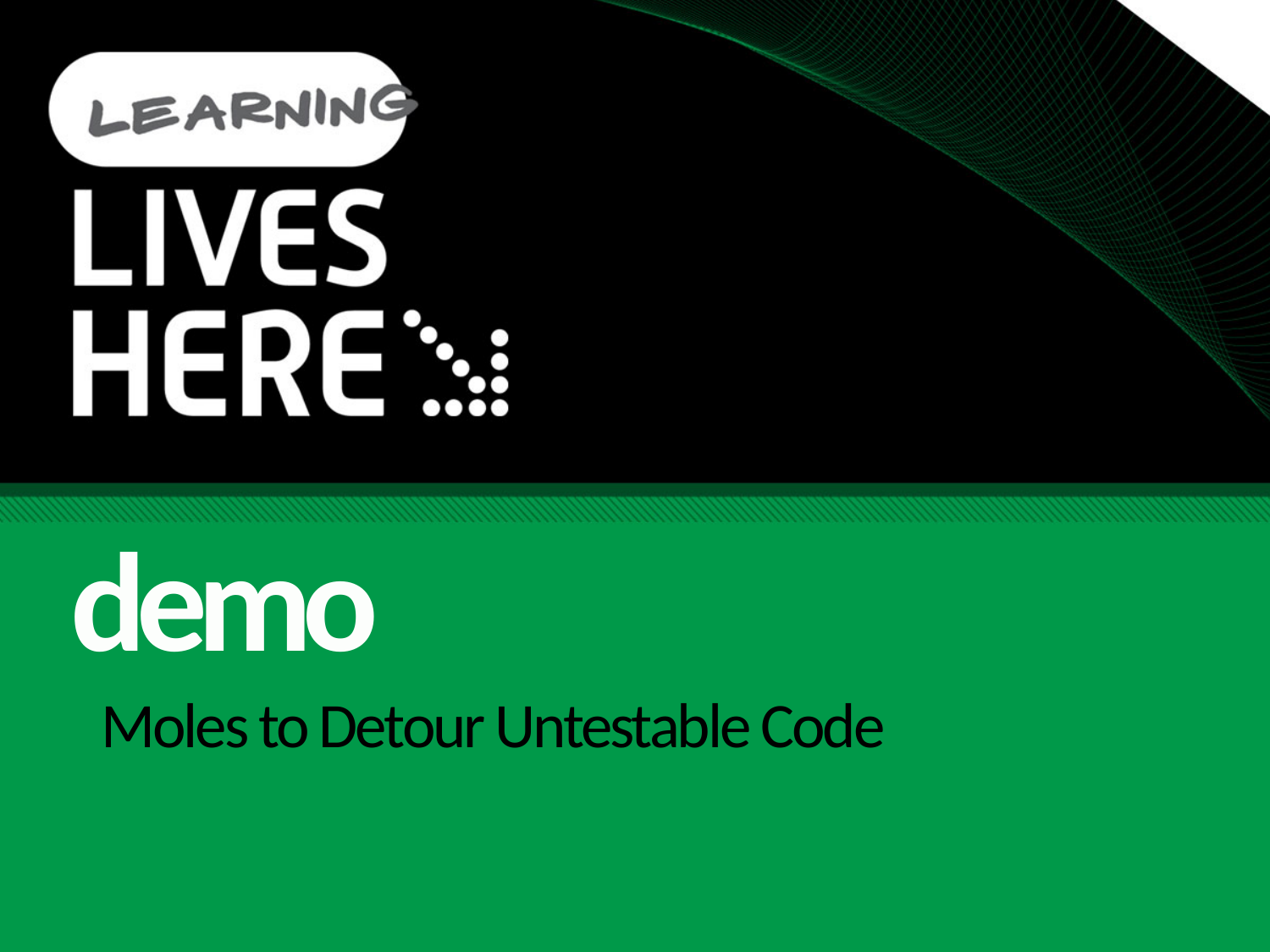

demo
# Moles to Detour Untestable Code